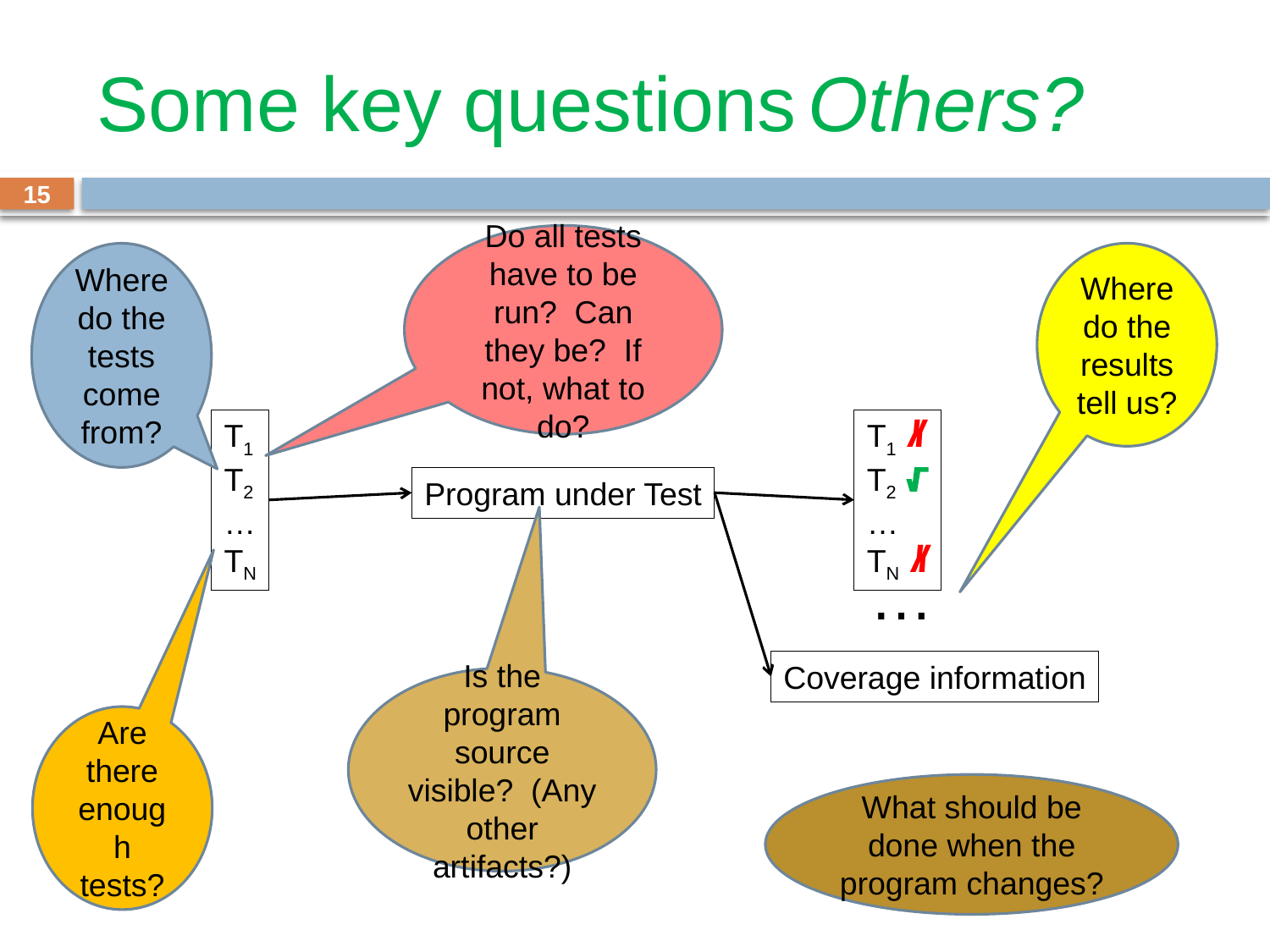

# Some key questions
Others?
15
Do all tests have to be run?  Can they be?  If not, what to do?
Where do the tests come from?
Where do the results tell us?
T1  X
T2  √
…
TN  X
T1
T2
…
TN
Program under Test
…
Coverage information
Is the program source visible?  (Any other artifacts?)
Are there enough tests?
What should be done when the program changes?